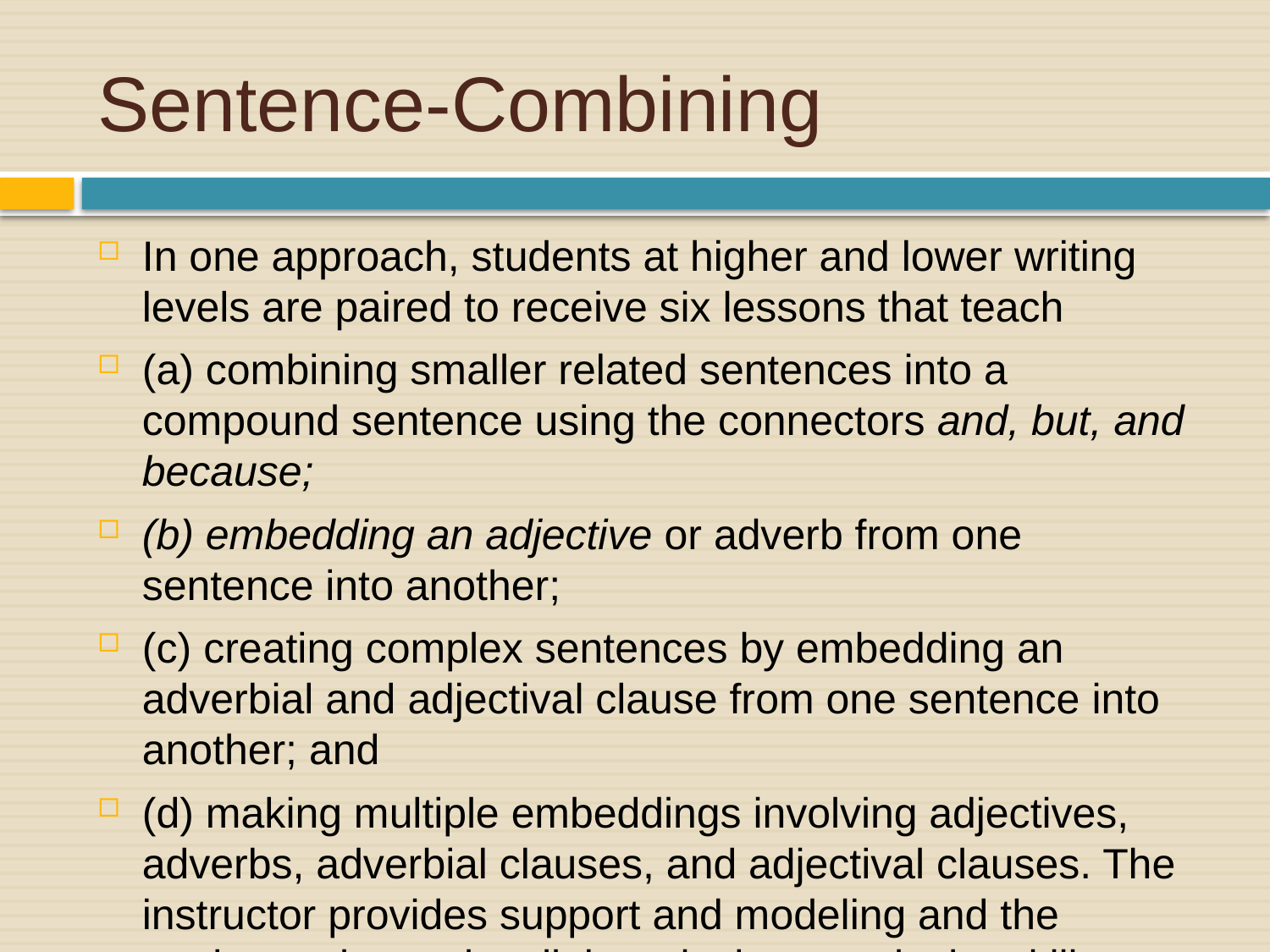

# Sentence-Combining
In one approach, students at higher and lower writing levels are paired to receive six lessons that teach
(a) combining smaller related sentences into a compound sentence using the connectors and, but, and because;
(b) embedding an adjective or adverb from one sentence into another;
(c) creating complex sentences by embedding an adverbial and adjectival clause from one sentence into another; and
(d) making multiple embeddings involving adjectives, adverbs, adverbial clauses, and adjectival clauses. The instructor provides support and modeling and the student pairs work collaboratively to apply the skills taught.